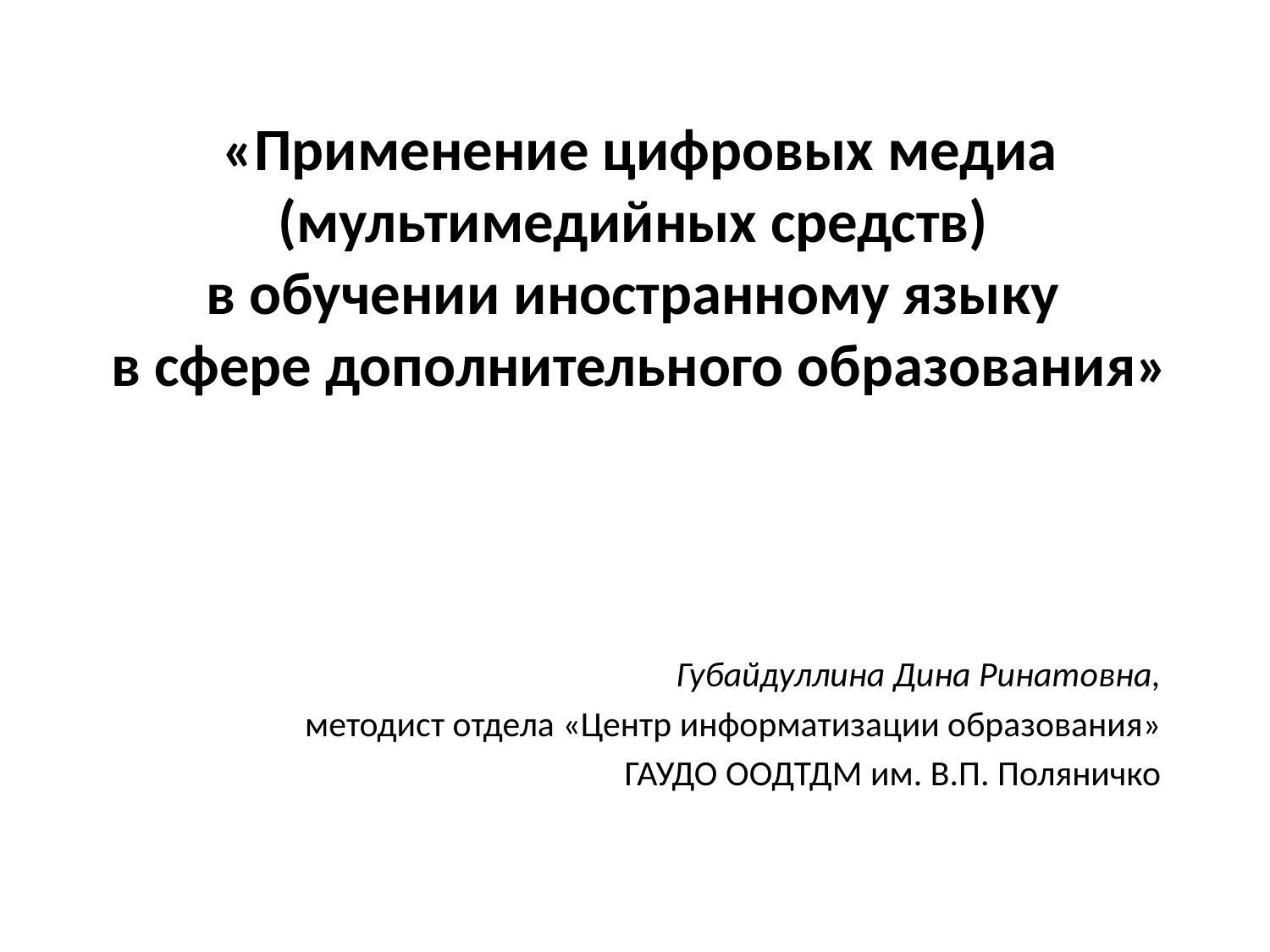

# «Применение цифровых медиа (мультимедийных средств) в обучении иностранному языку в сфере дополнительного образования»

Губайдуллина Дина Ринатовна,
методист отдела «Центр информатизации образования»
ГАУДО ООДТДМ им. В.П. Поляничко